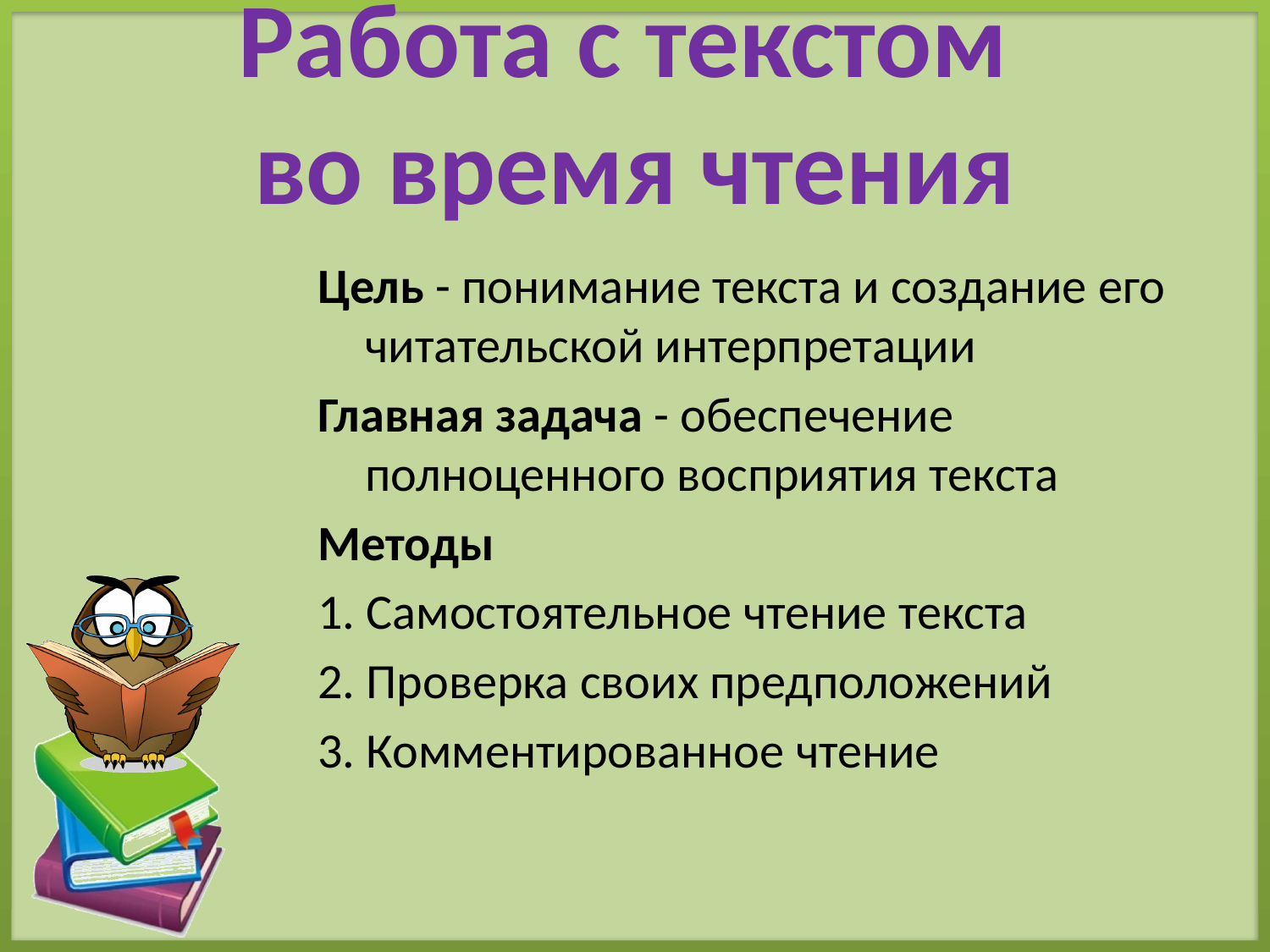

# Работа с текстом во время чтения
Цель - понимание текста и создание его читательской интерпретации
Главная задача - обеспечение полноценного восприятия текста
Методы
1. Самостоятельное чтение текста
2. Проверка своих предположений
3. Комментированное чтение